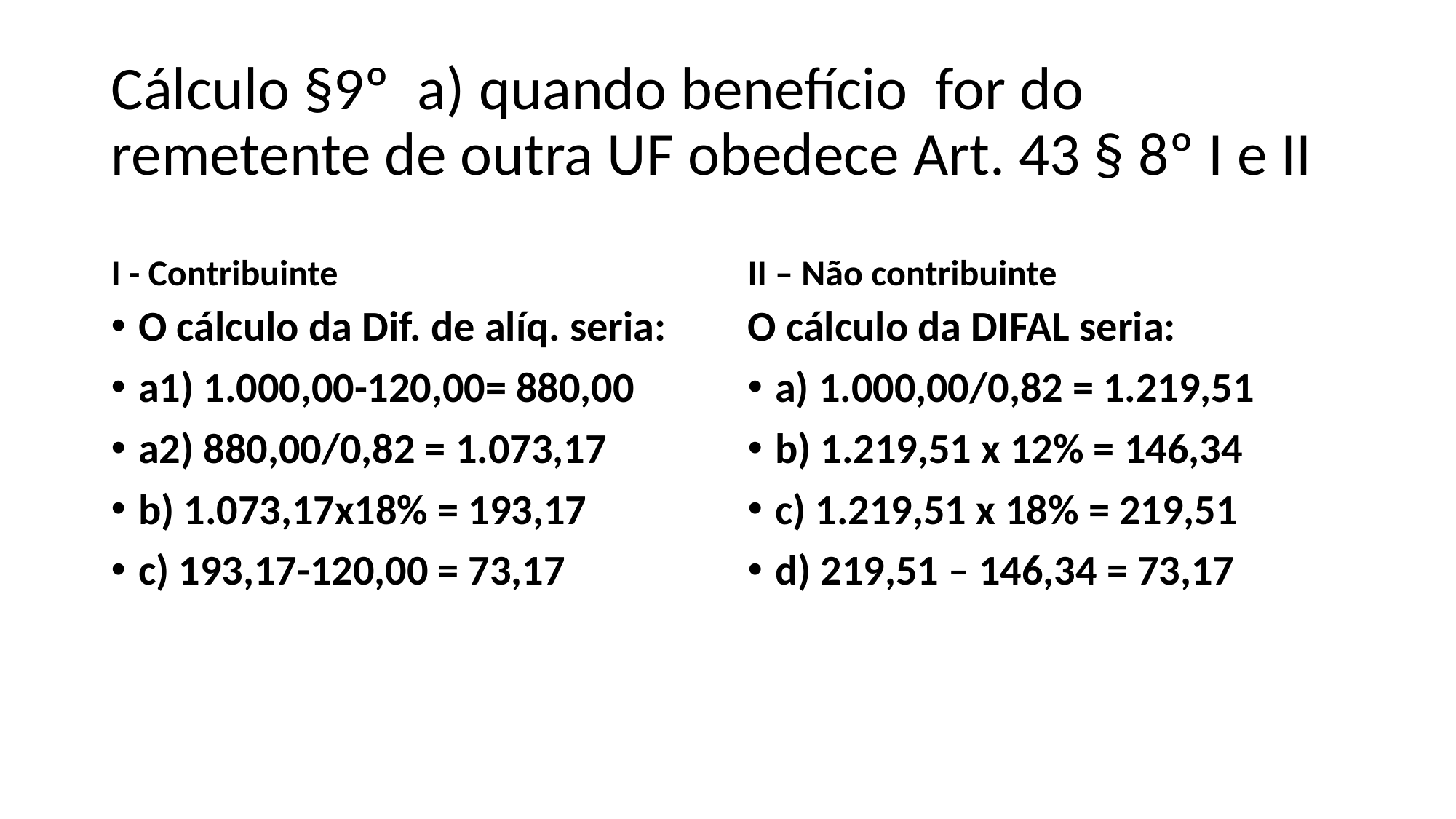

# Cálculo §9º  a) quando benefício  for do remetente de outra UF obedece Art. 43 § 8º I e II
I - Contribuinte
II – Não contribuinte
O cálculo da Dif. de alíq. seria:
a1) 1.000,00-120,00= 880,00
a2) 880,00/0,82 = 1.073,17
b) 1.073,17x18% = 193,17
c) 193,17-120,00 = 73,17

O cálculo da DIFAL seria:
a) 1.000,00/0,82 = 1.219,51
b) 1.219,51 x 12% = 146,34
c) 1.219,51 x 18% = 219,51
d) 219,51 – 146,34 = 73,17